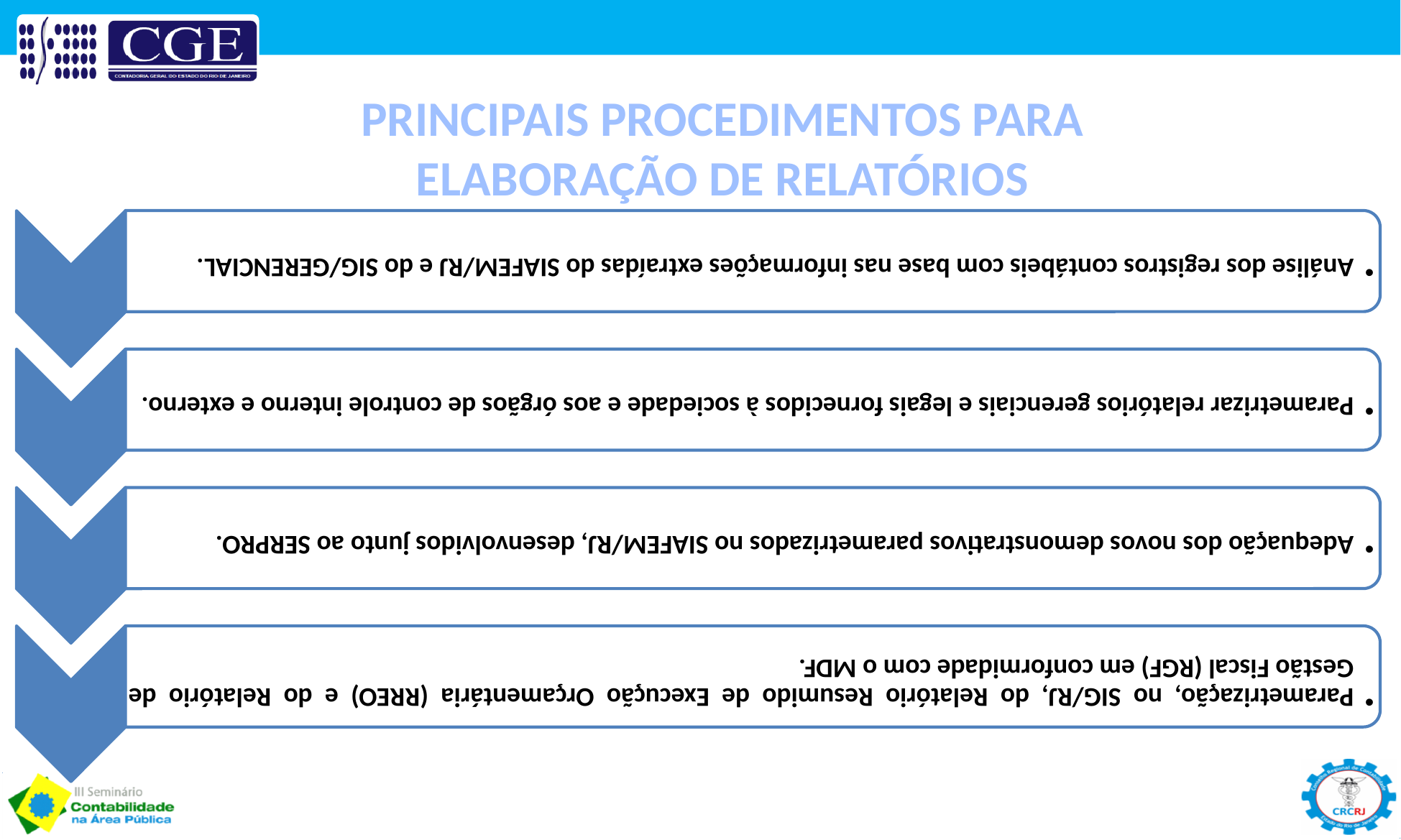

PRINCIPAIS PROCEDIMENTOS PARA ELABORAÇÃO DE RELATÓRIOS

Análise dos registros contábeis com base nas informações extraídas do SIAFEM/RJ e do SIG/GERENCIAL.

Parametrizar relatórios gerenciais e legais fornecidos à sociedade e aos órgãos de controle interno e externo.

Adequação dos novos demonstrativos parametrizados no SIAFEM/RJ, desenvolvidos junto ao SERPRO.

Parametrização, no SIG/RJ, do Relatório Resumido de Execução Orçamentária (RREO) e do Relatório de Gestão Fiscal (RGF) em conformidade com o MDF.